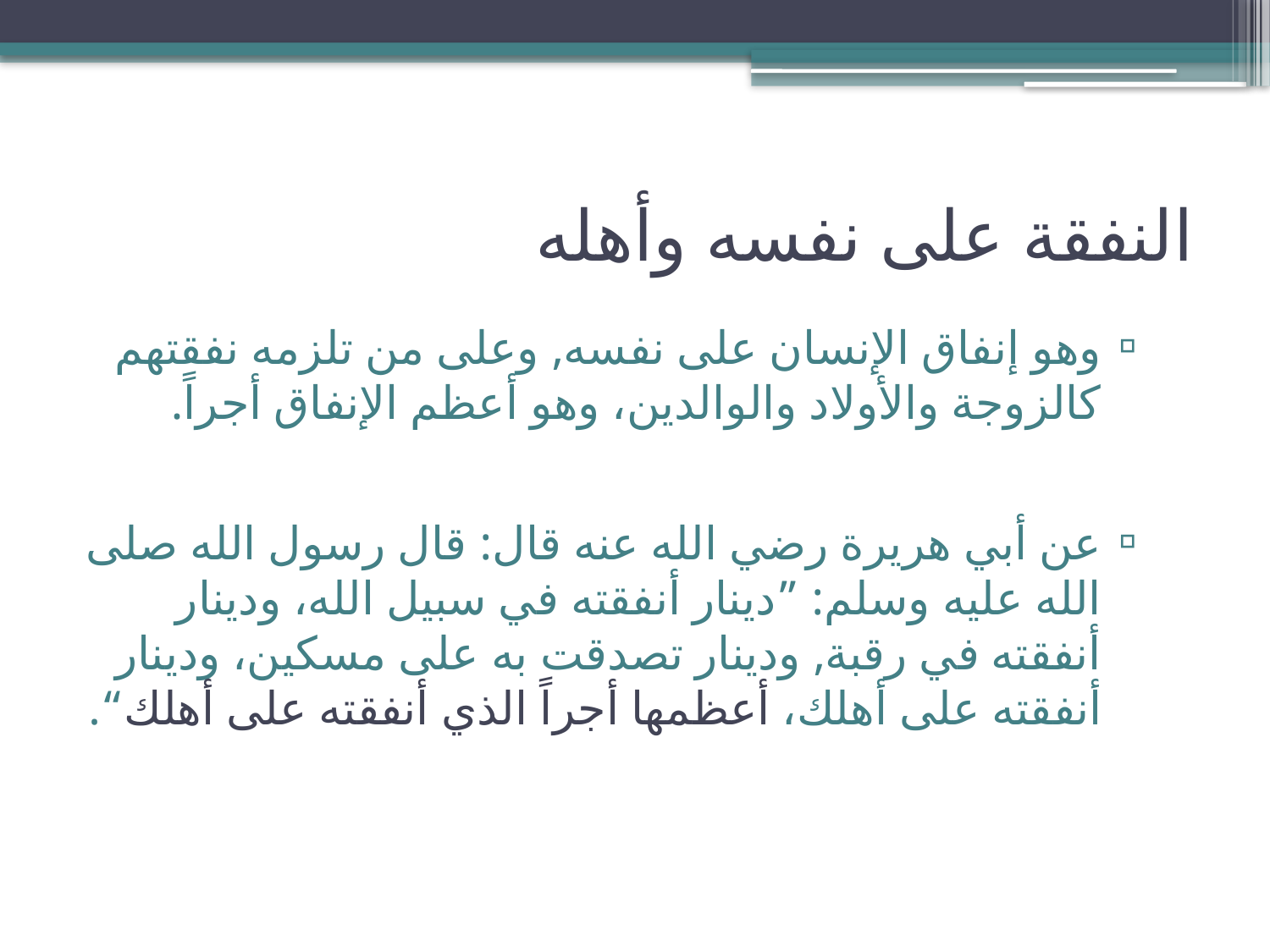

# النفقة على نفسه وأهله
وهو إنفاق الإنسان على نفسه, وعلى من تلزمه نفقتهم كالزوجة والأولاد والوالدين، وهو أعظم الإنفاق أجراً.

عن أبي هريرة رضي الله عنه قال: قال رسول الله صلى الله عليه وسلم: ”دينار أنفقته في سبيل الله، ودينار أنفقته في رقبة, ودينار تصدقت به على مسكين، ودينار أنفقته على أهلك، أعظمها أجراً الذي أنفقته على أهلك“.